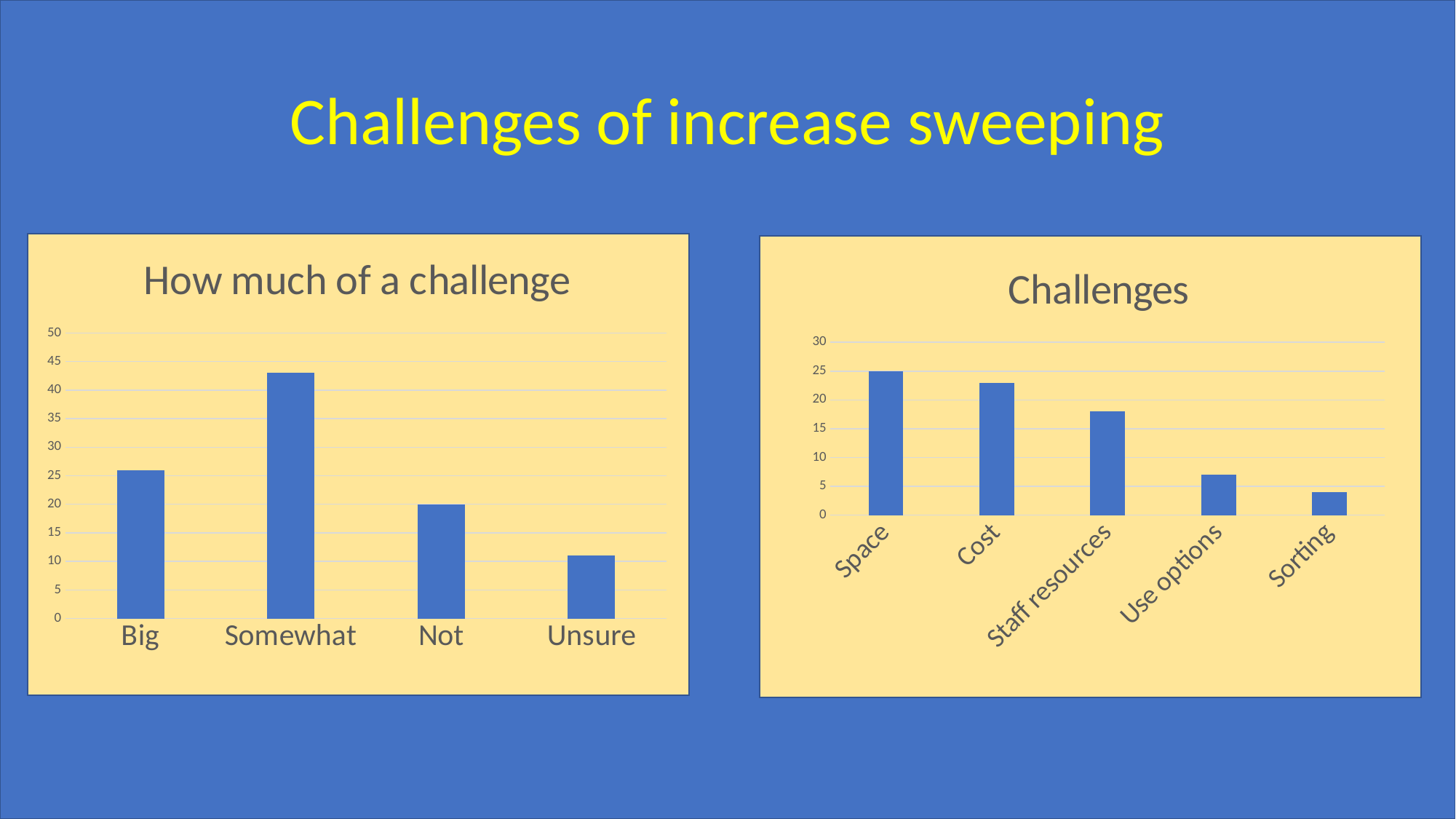

# Challenges of increase sweeping

### Chart: How much of a challenge

| Category | Percent |
|---|---|
| Big | 26.0 |
| Somewhat | 43.0 |
| Not | 20.0 |
| Unsure | 11.0 |

### Chart: Challenges

| Category | Count |
|---|---|
| Space | 25.0 |
| Cost | 23.0 |
| Staff resources | 18.0 |
| Use options | 7.0 |
| Sorting | 4.0 |